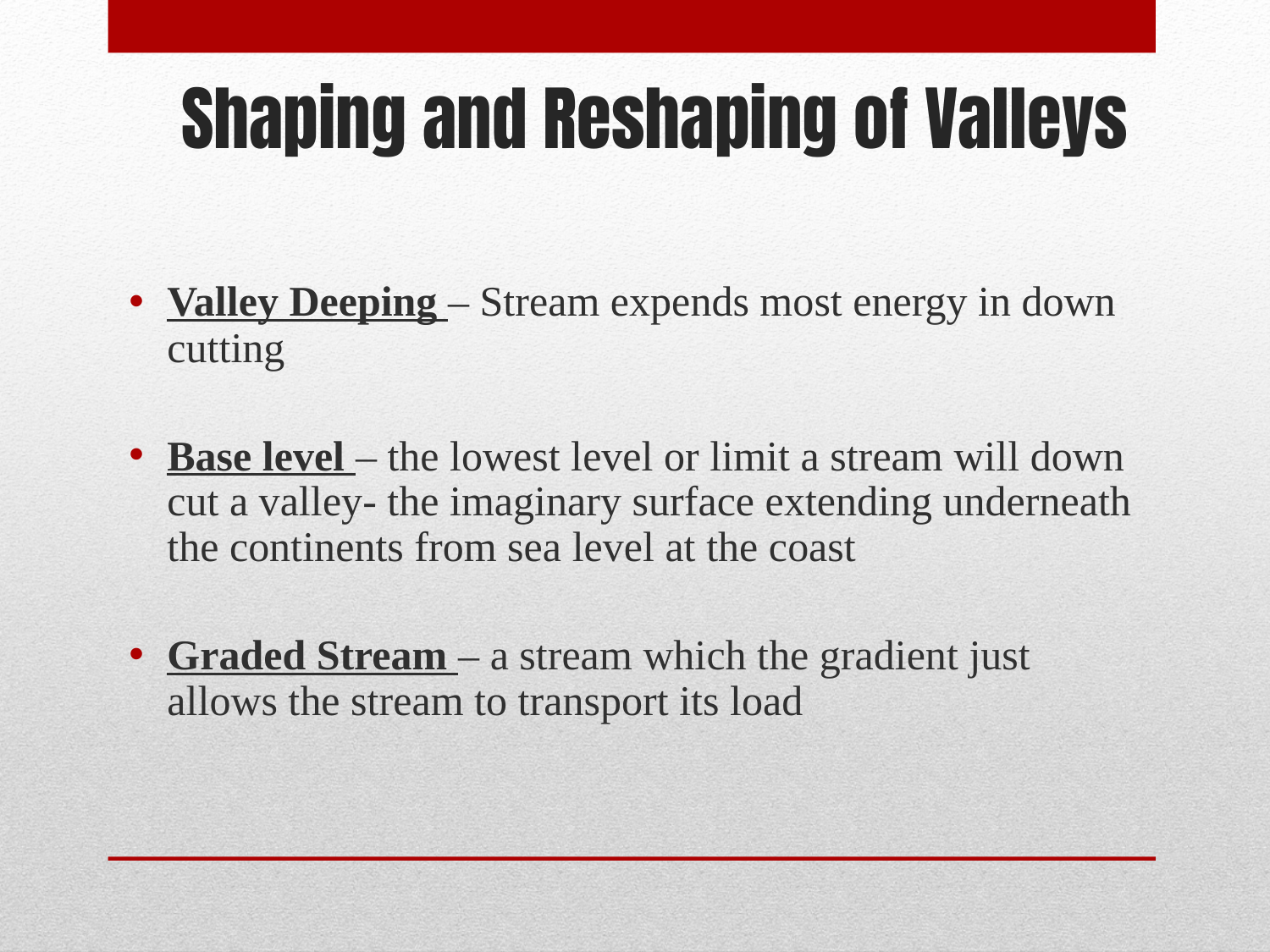

# Shaping and Reshaping of Valleys
Valley Deeping – Stream expends most energy in down cutting

Base level – the lowest level or limit a stream will down cut a valley- the imaginary surface extending underneath the continents from sea level at the coast

Graded Stream – a stream which the gradient just allows the stream to transport its load